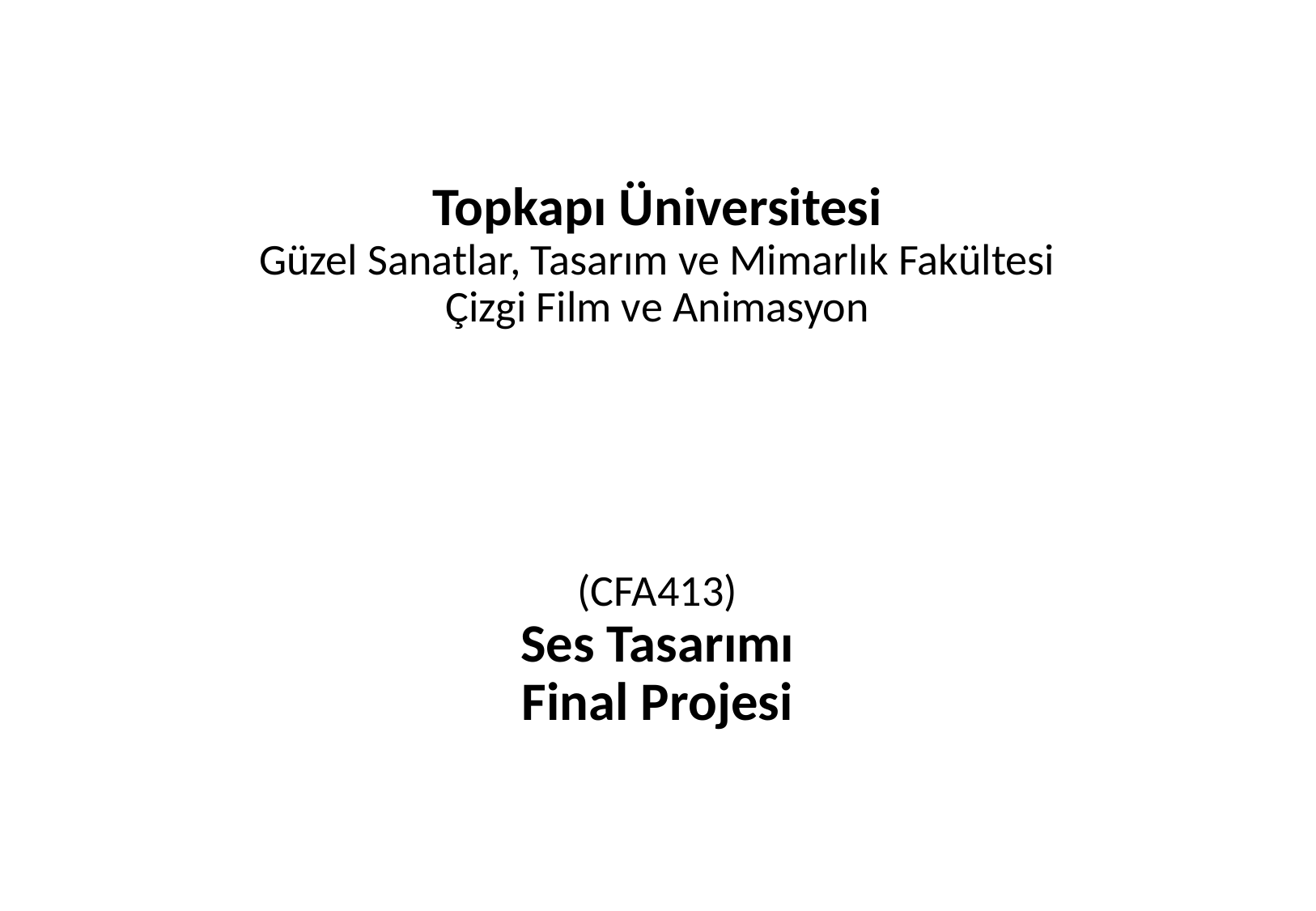

# Topkapı Üniversitesi Güzel Sanatlar, Tasarım ve Mimarlık Fakültesi Çizgi Film ve Animasyon (CFA413) Ses Tasarımı Final Projesi